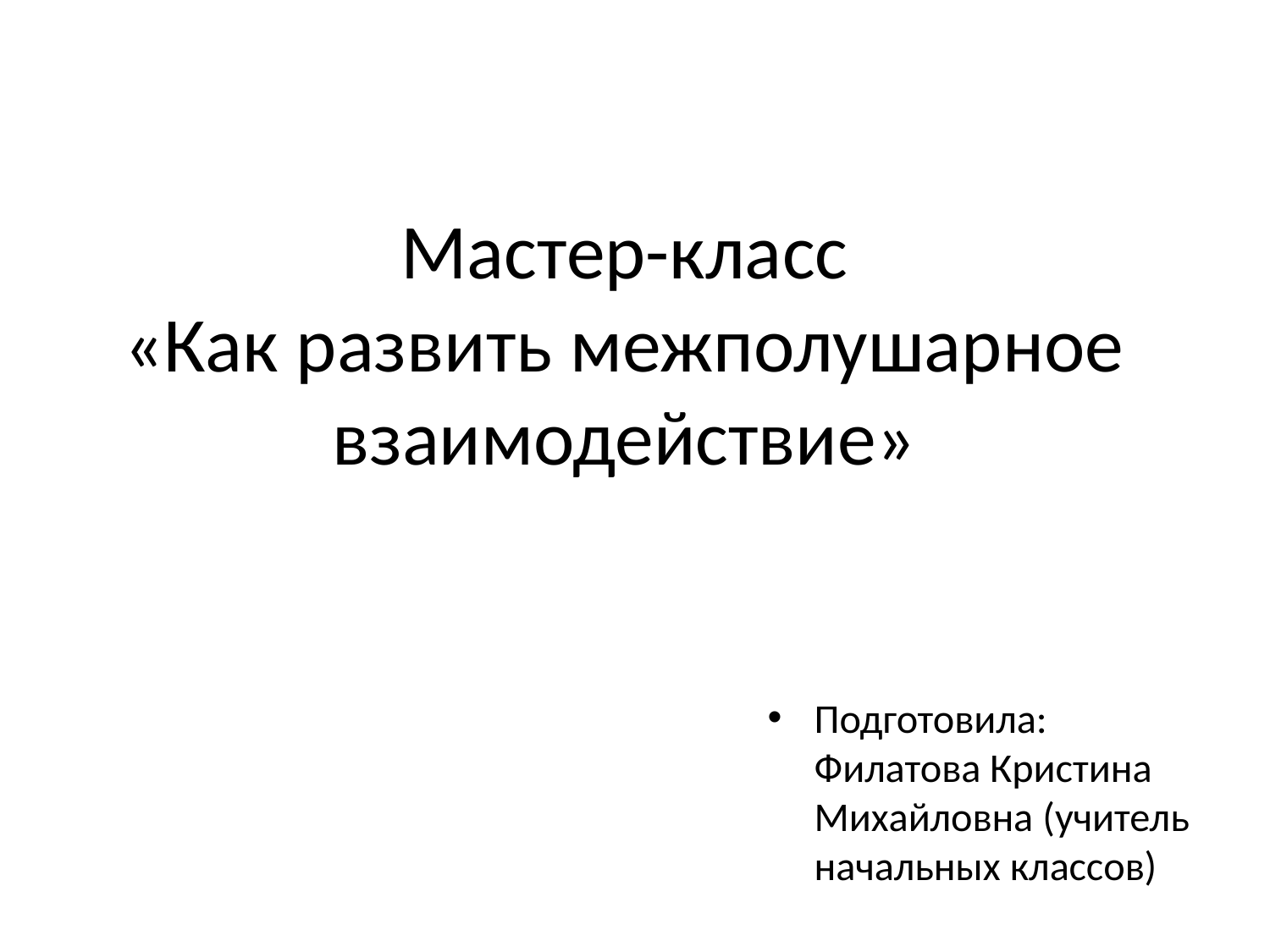

# Мастер-класс «Как развить межполушарное взаимодействие»

Подготовила: Филатова Кристина Михайловна (учитель начальных классов)